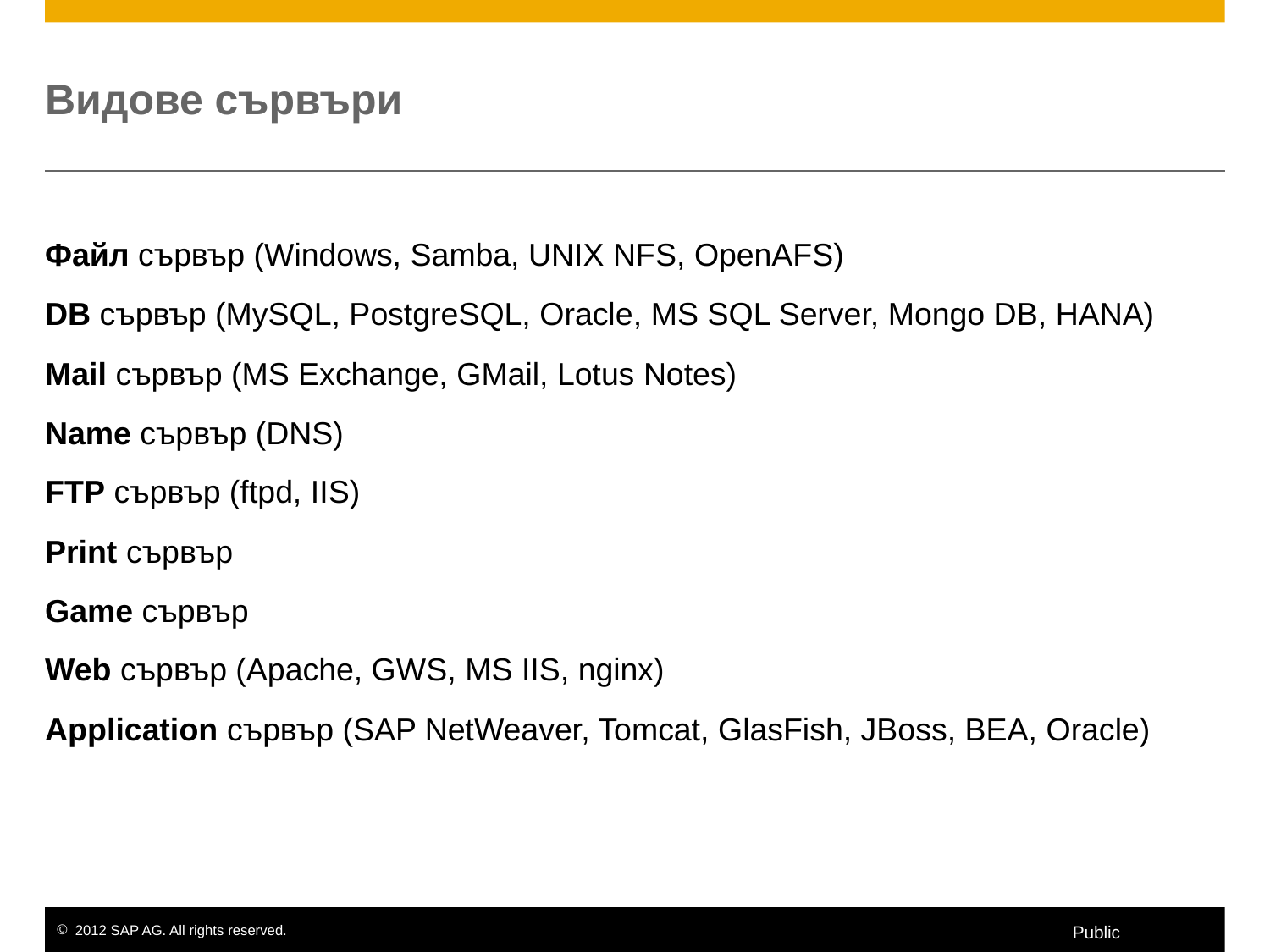

# Видове сървъри
Файл сървър (Windows, Samba, UNIX NFS, OpenAFS)
DB сървър (MySQL, PostgreSQL, Oracle, MS SQL Server, Mongo DB, HANA)
Mail сървър (MS Exchange, GMail, Lotus Notes)
Name сървър (DNS)
FTP сървър (ftpd, IIS)
Print сървър
Game сървър
Web сървър (Apache, GWS, MS IIS, nginx)
Application сървър (SAP NetWeaver, Tomcat, GlasFish, JBoss, BEA, Oracle)